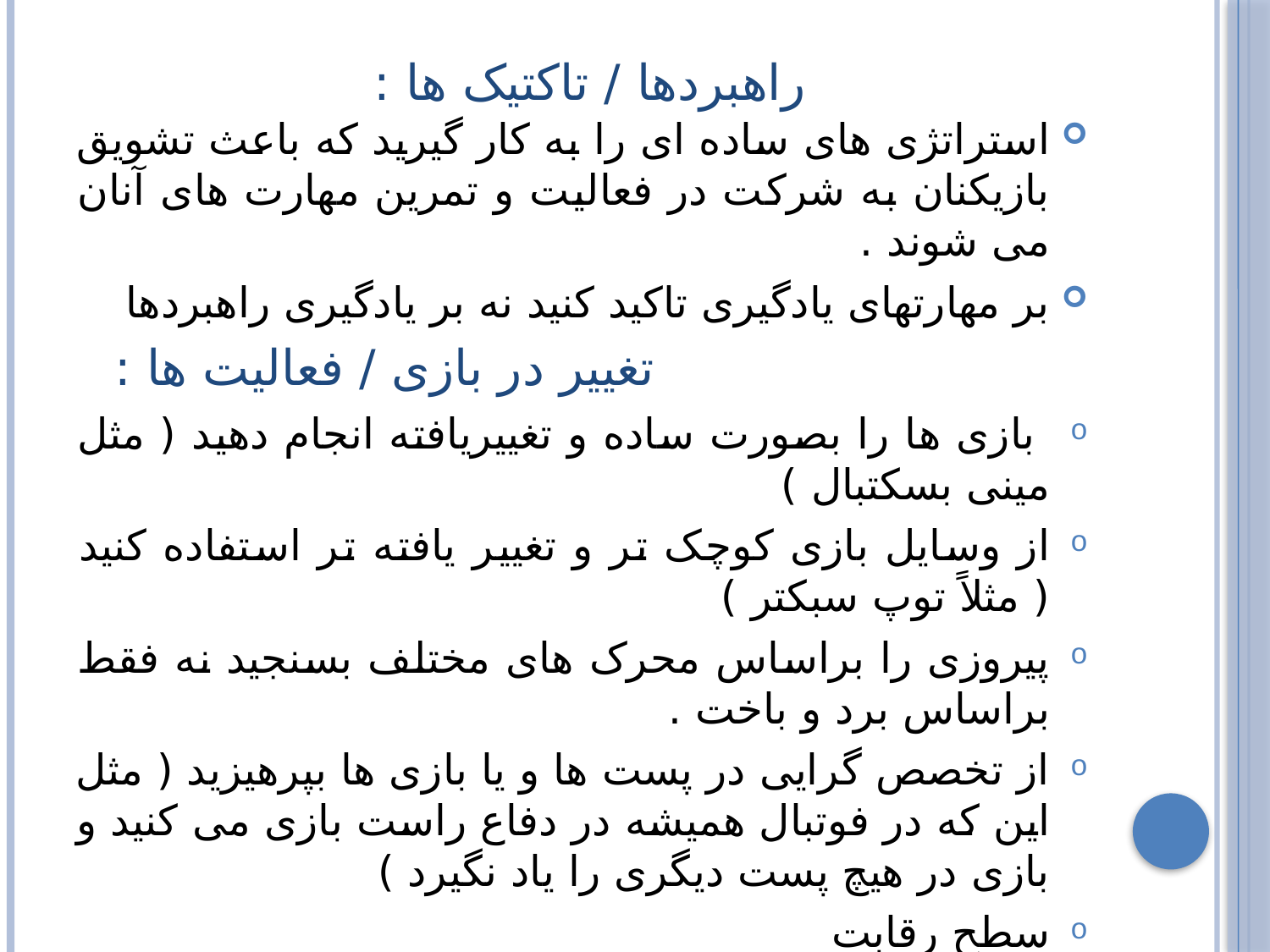

# راهبردها / تاکتیک ها :
استراتژی های ساده ای را به کار گیرید که باعث تشویق بازیکنان به شرکت در فعالیت و تمرین مهارت های آنان می شوند .
بر مهارتهای یادگیری تاکید کنید نه بر یادگیری راهبردها
                                تغییر در بازی / فعالیت ها :
 بازی ها را بصورت ساده و تغییریافته انجام دهید ( مثل مینی بسکتبال )
از وسایل بازی کوچک تر و تغییر یافته تر استفاده کنید ( مثلاً توپ سبکتر )
پیروزی را براساس محرک های مختلف بسنجید نه فقط براساس برد و باخت .
از تخصص گرایی در پست ها و یا بازی ها بپرهیزید ( مثل این که در فوتبال همیشه در دفاع راست بازی می کنید و بازی در هیچ پست دیگری را یاد نگیرد )
سطح رقابت
میزان رقابت را به حد مناسبی در آورید
رقابتی معقول داشته باشید .